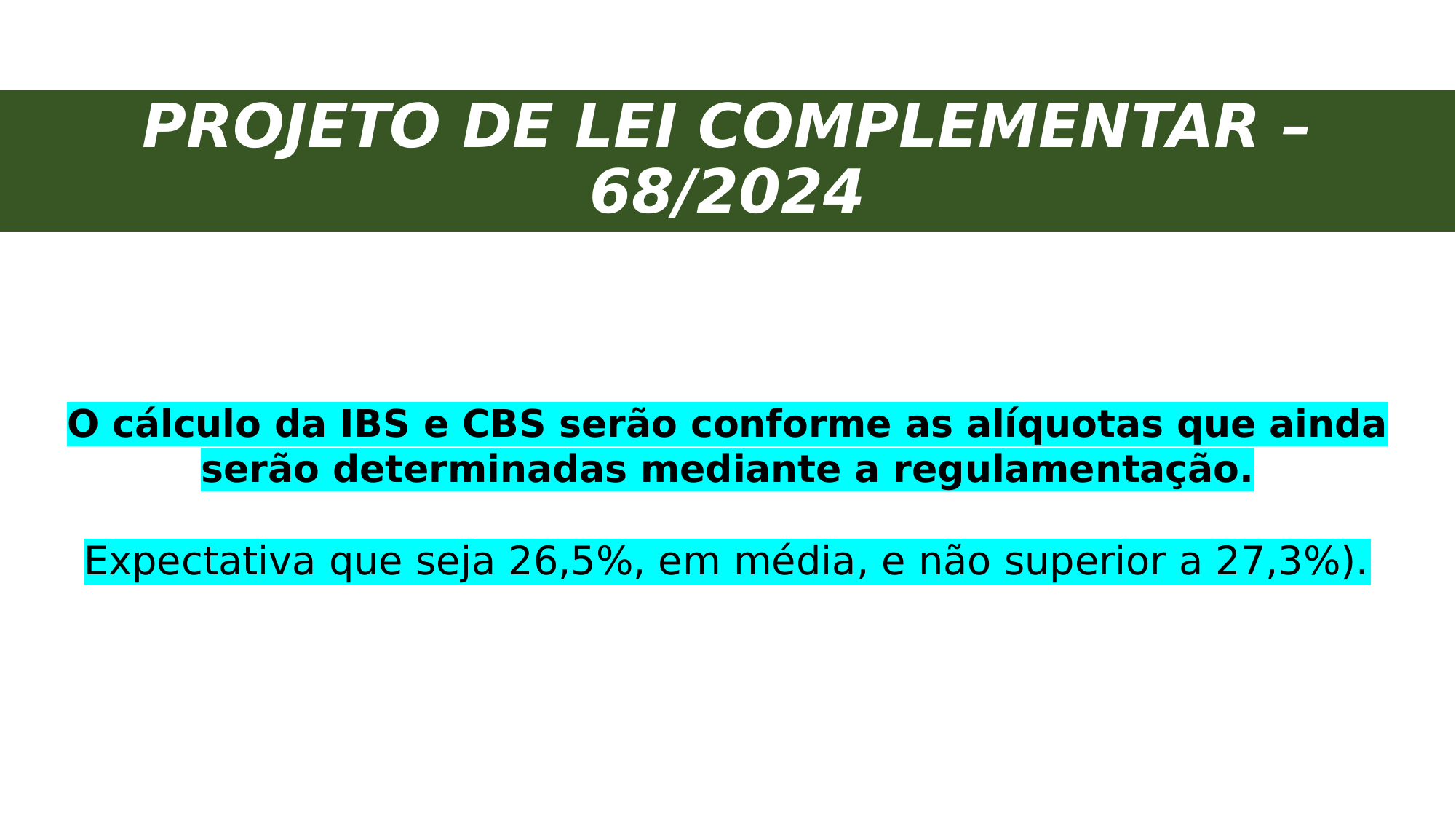

PROJETO DE LEI COMPLEMENTAR – 68/2024
O cálculo da IBS e CBS serão conforme as alíquotas que ainda serão determinadas mediante a regulamentação.

Expectativa que seja 26,5%, em média, e não superior a 27,3%).